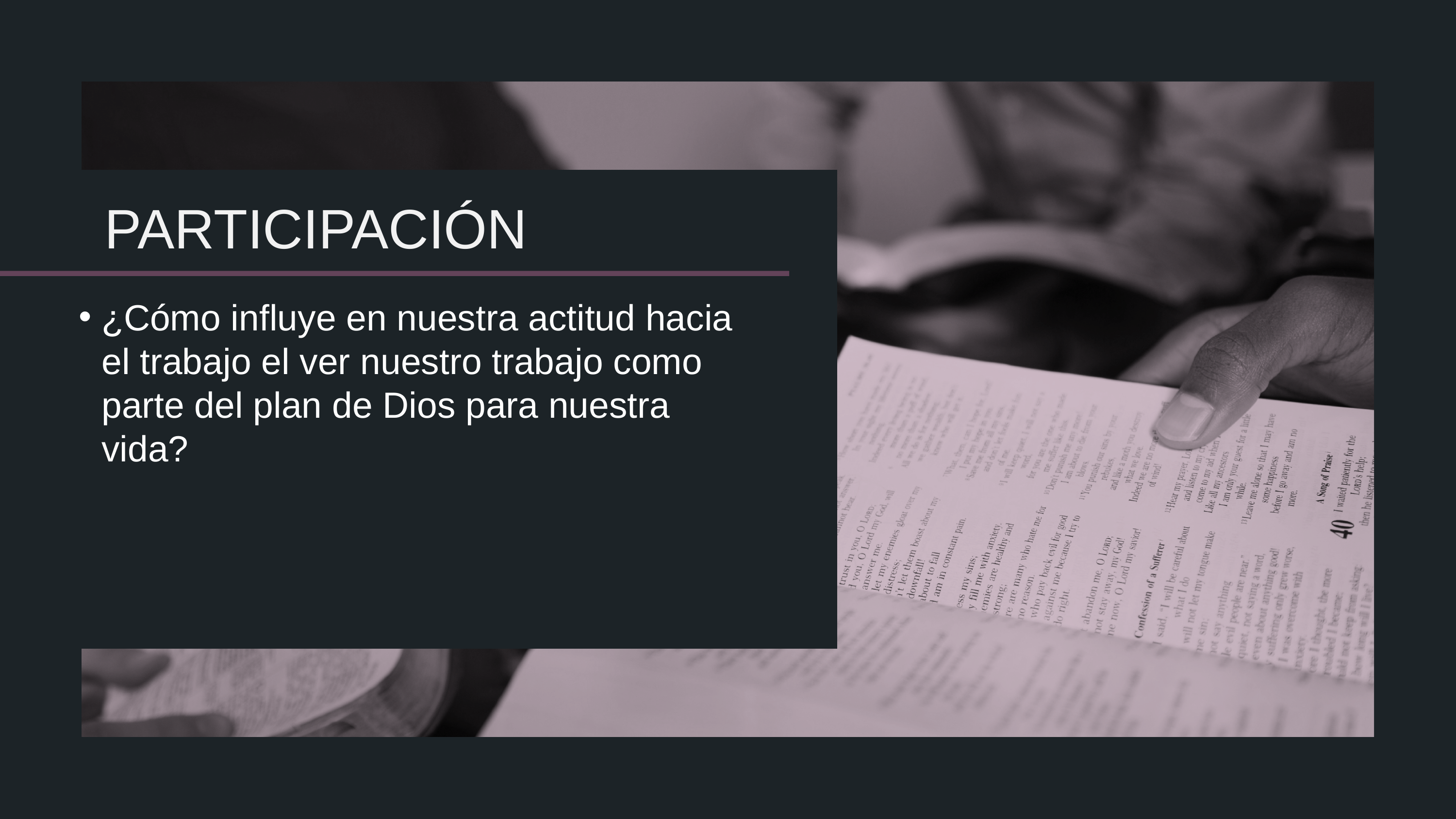

¿Cómo influye en nuestra actitud hacia el trabajo el ver nuestro trabajo como parte del plan de Dios para nuestra vida?